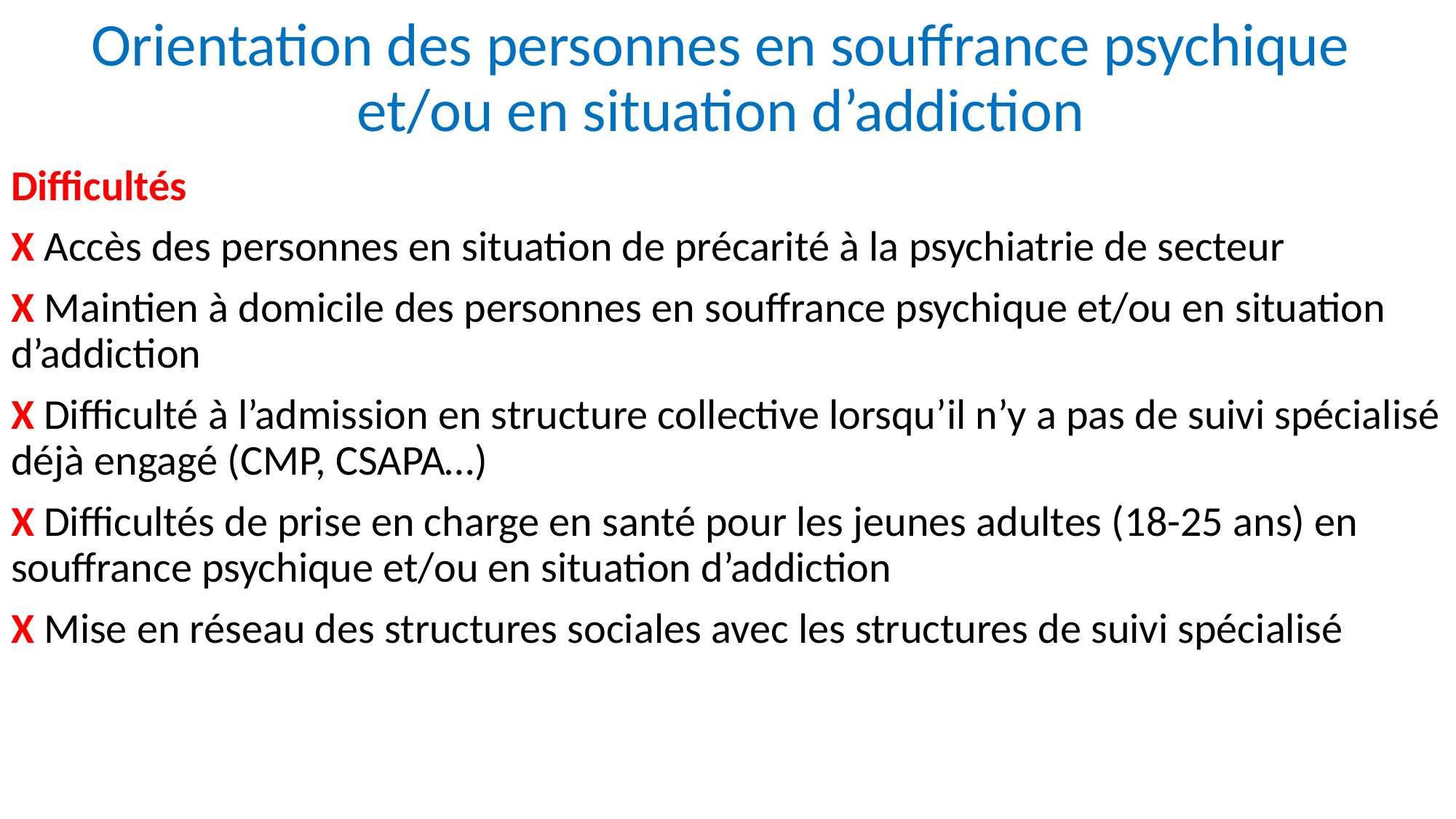

# Orientation des personnes en souffrance psychique et/ou en situation d’addiction
Difficultés
X Accès des personnes en situation de précarité à la psychiatrie de secteur
X Maintien à domicile des personnes en souffrance psychique et/ou en situation d’addiction
X Difficulté à l’admission en structure collective lorsqu’il n’y a pas de suivi spécialisé déjà engagé (CMP, CSAPA…)
X Difficultés de prise en charge en santé pour les jeunes adultes (18-25 ans) en souffrance psychique et/ou en situation d’addiction
X Mise en réseau des structures sociales avec les structures de suivi spécialisé